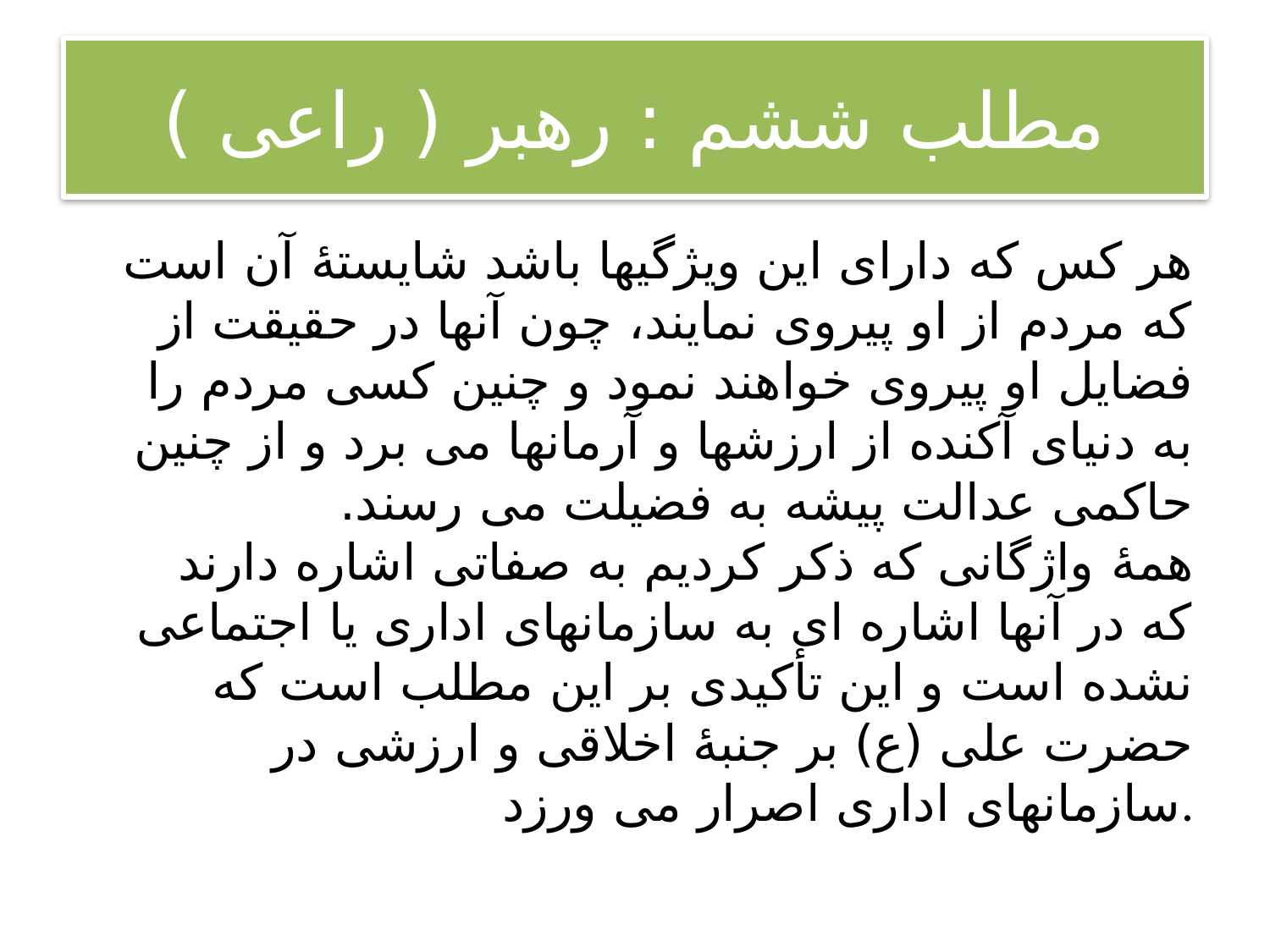

# مطلب ششم : رهبر ( راعی )
هر کس که دارای این ویژگیها باشد شایستۀ آن است که مردم از او پیروی نمایند، چون آنها در حقیقت از فضایل او پیروی خواهند نمود و چنین کسی مردم را به دنیای آکنده از ارزشها و آرمانها می برد و از چنین حاکمی عدالت پیشه به فضیلت می رسند.
همۀ واژگانی که ذکر کردیم به صفاتی اشاره دارند که در آنها اشاره ای به سازمانهای اداری یا اجتماعی نشده است و این تأکیدی بر این مطلب است که حضرت علی (ع) بر جنبۀ اخلاقی و ارزشی در سازمانهای اداری اصرار می ورزد.